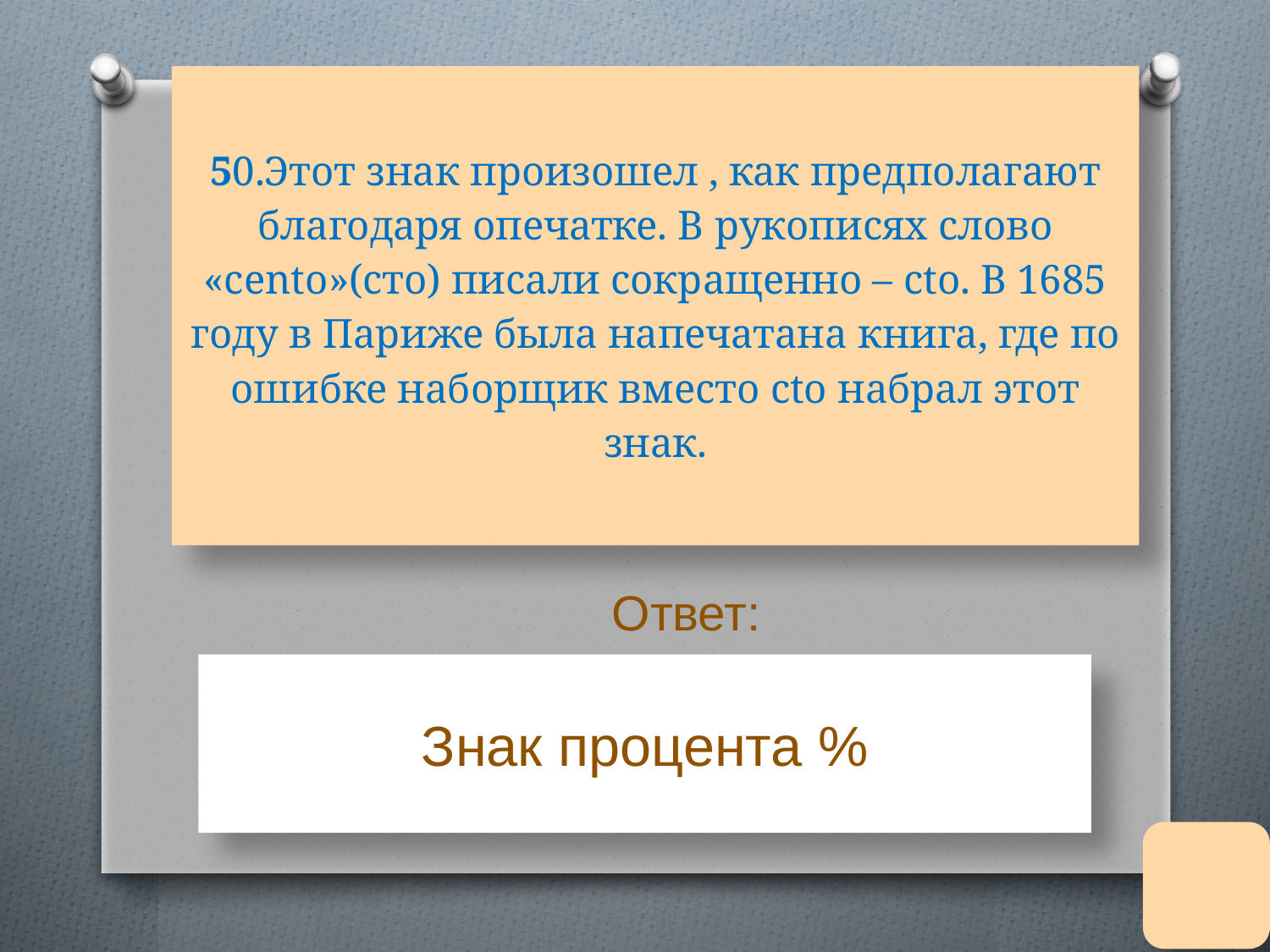

# 50.Этот знак произошел , как предполагают благодаря опечатке. В рукописях слово «cento»(сто) писали сокращенно – cto. В 1685 году в Париже была напечатана книга, где по ошибке наборщик вместо cto набрал этот знак.
Ответ:
Знак процента %